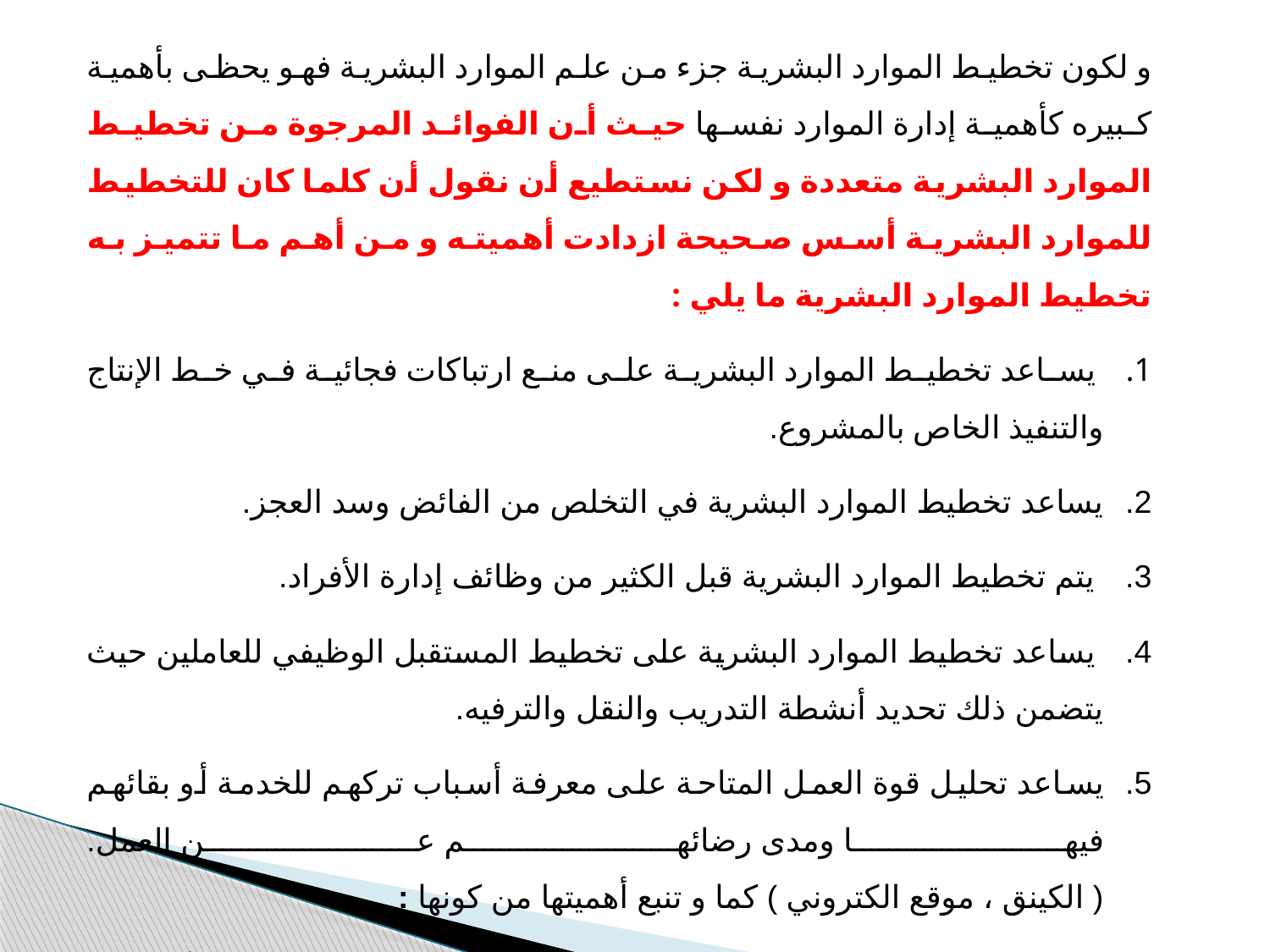

و لكون تخطيط الموارد البشرية جزء من علم الموارد البشرية فهو يحظى بأهمية كبيره كأهمية إدارة الموارد نفسها حيث أن الفوائد المرجوة من تخطيط الموارد البشرية متعددة و لكن نستطيع أن نقول أن كلما كان للتخطيط للموارد البشرية أسس صحيحة ازدادت أهميته و من أهم ما تتميز به تخطيط الموارد البشرية ما يلي :
 يساعد تخطيط الموارد البشرية على منع ارتباكات فجائية في خط الإنتاج والتنفيذ الخاص بالمشروع.
يساعد تخطيط الموارد البشرية في التخلص من الفائض وسد العجز.
 يتم تخطيط الموارد البشرية قبل الكثير من وظائف إدارة الأفراد.
 يساعد تخطيط الموارد البشرية على تخطيط المستقبل الوظيفي للعاملين حيث يتضمن ذلك تحديد أنشطة التدريب والنقل والترفيه.
يساعد تحليل قوة العمل المتاحة على معرفة أسباب تركهم للخدمة أو بقائهم فيها ومدى رضائهم عن العمل.
( الكينق ، موقع الكتروني ) كما و تنبع أهميتها من كونها :
تقدير إمكانيات المنظمة كلما تغيرت الظروف الداخلية و الخارجية  في أي وقت من الأوقات.